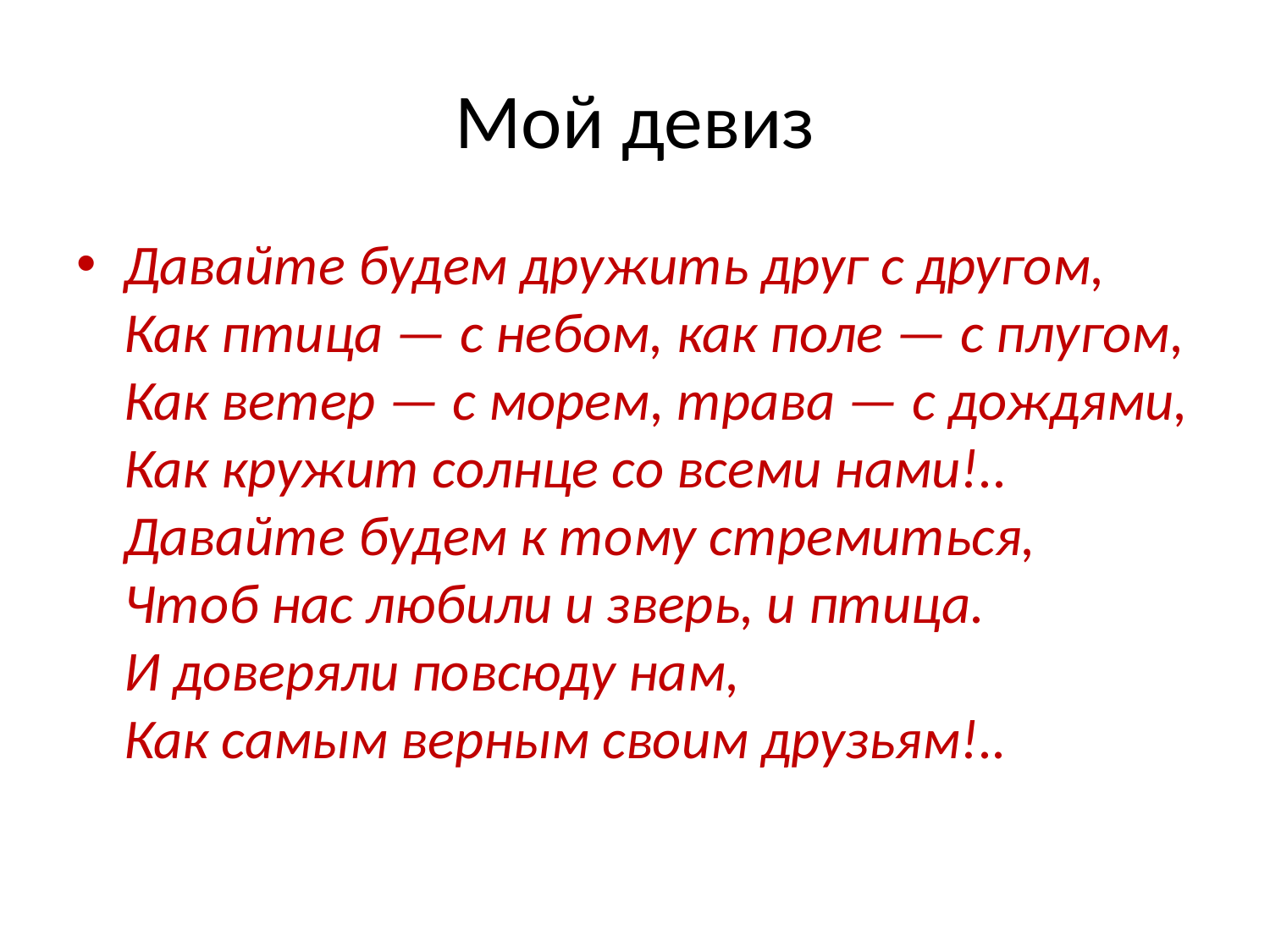

# Мой девиз
Давайте будем дружить друг с другом,
Как птица — с небом, как поле — с плугом,
Как ветер — с морем, трава — с дождями,
Как кружит солнце со всеми нами!..
Давайте будем к тому стремиться,
Чтоб нас любили и зверь, и птица.
И доверяли повсюду нам,
Как самым верным своим друзьям!..